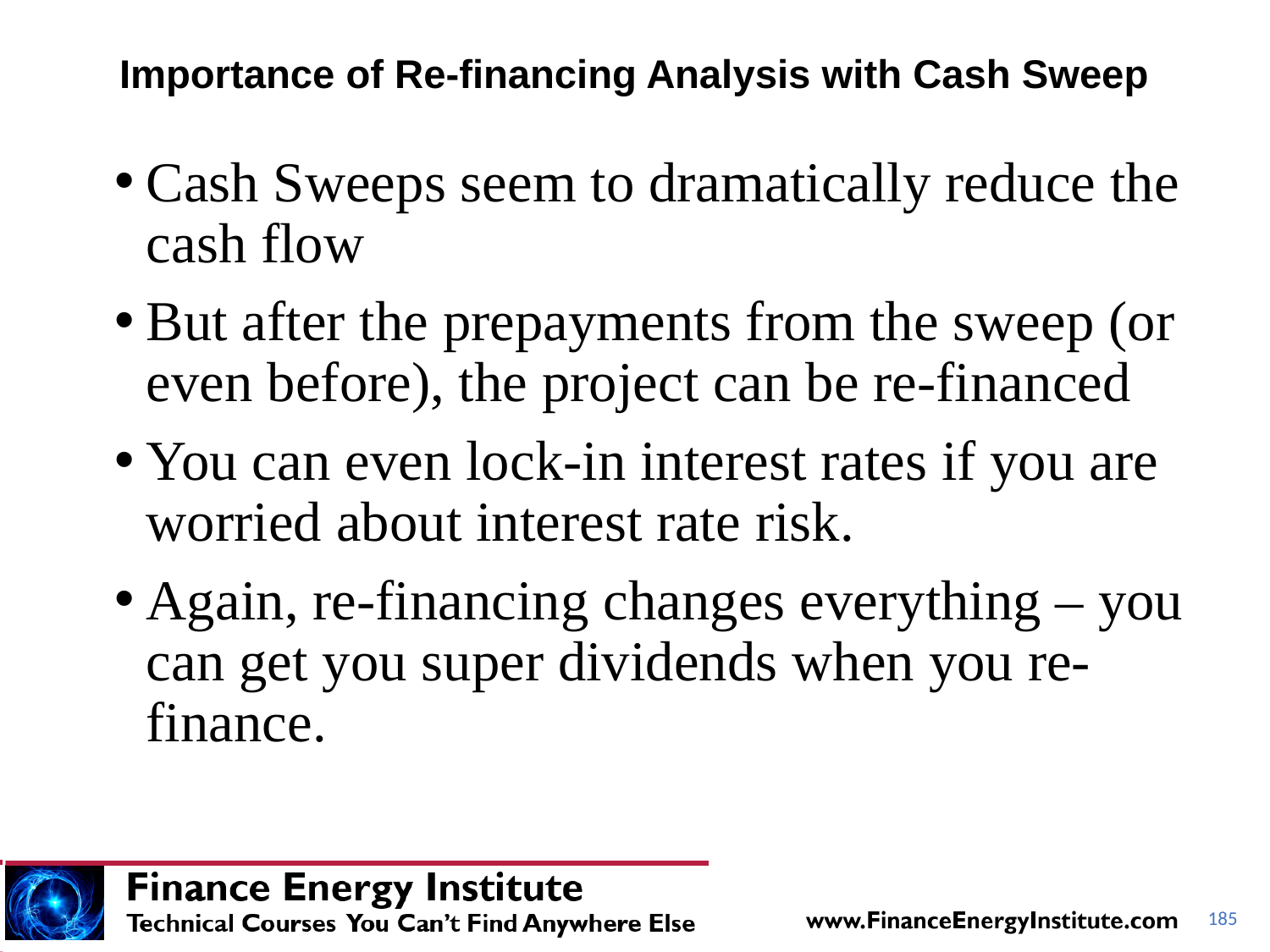

# Importance of Re-financing Analysis with Cash Sweep
Cash Sweeps seem to dramatically reduce the cash flow
But after the prepayments from the sweep (or even before), the project can be re-financed
You can even lock-in interest rates if you are worried about interest rate risk.
Again, re-financing changes everything – you can get you super dividends when you re-finance.

185